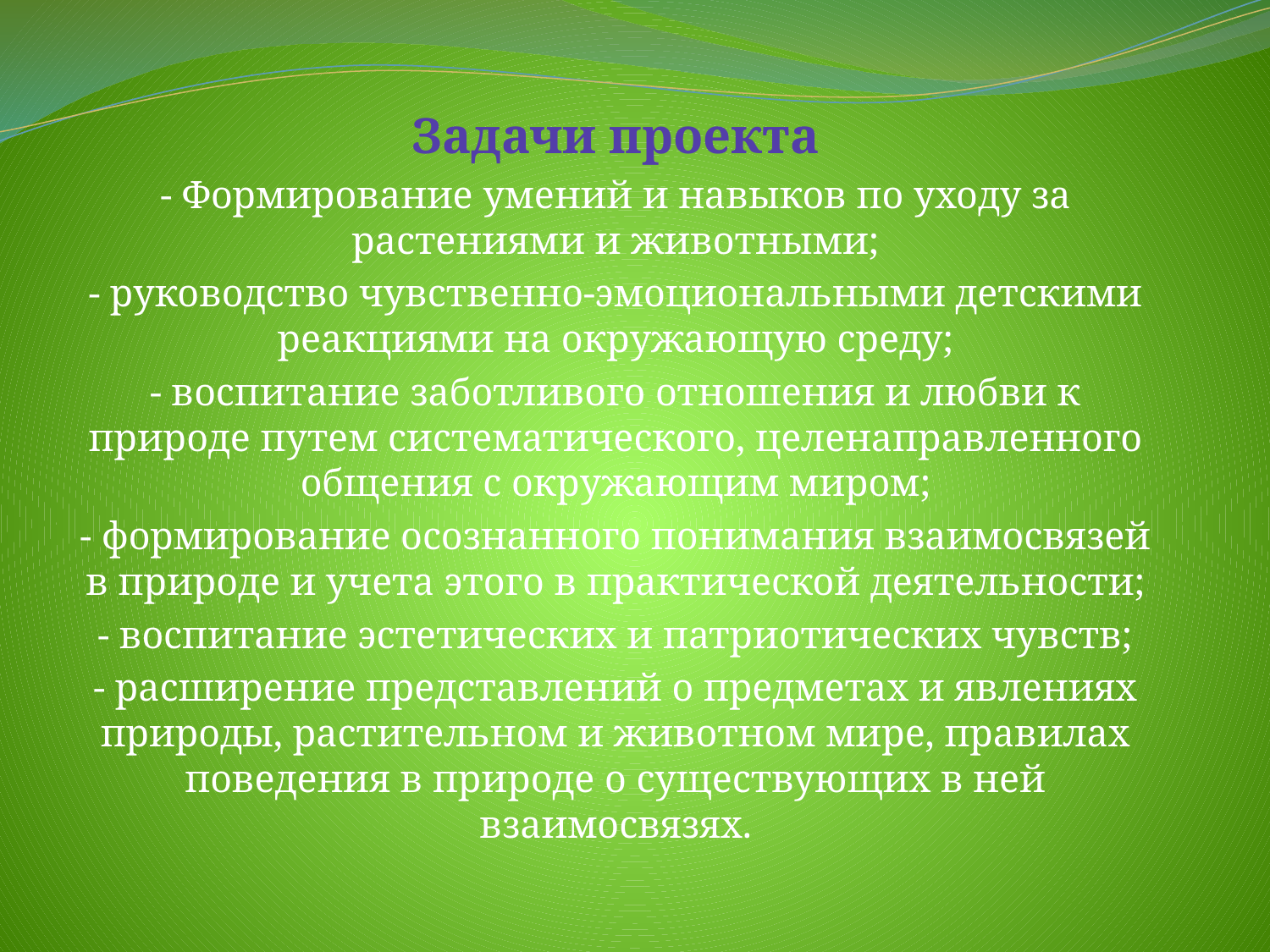

Задачи проекта
- Формирование умений и навыков по уходу за растениями и животными;
- руководство чувственно-эмоциональными детскими реакциями на окружающую среду;
- воспитание заботливого отношения и любви к природе путем систематического, целенаправленного общения с окружающим миром;
- формирование осознанного понимания взаимосвязей в природе и учета этого в практической деятельности;
- воспитание эстетических и патриотических чувств;
- расширение представлений о предметах и явлениях природы, растительном и животном мире, правилах поведения в природе о существующих в ней взаимосвязях.

#